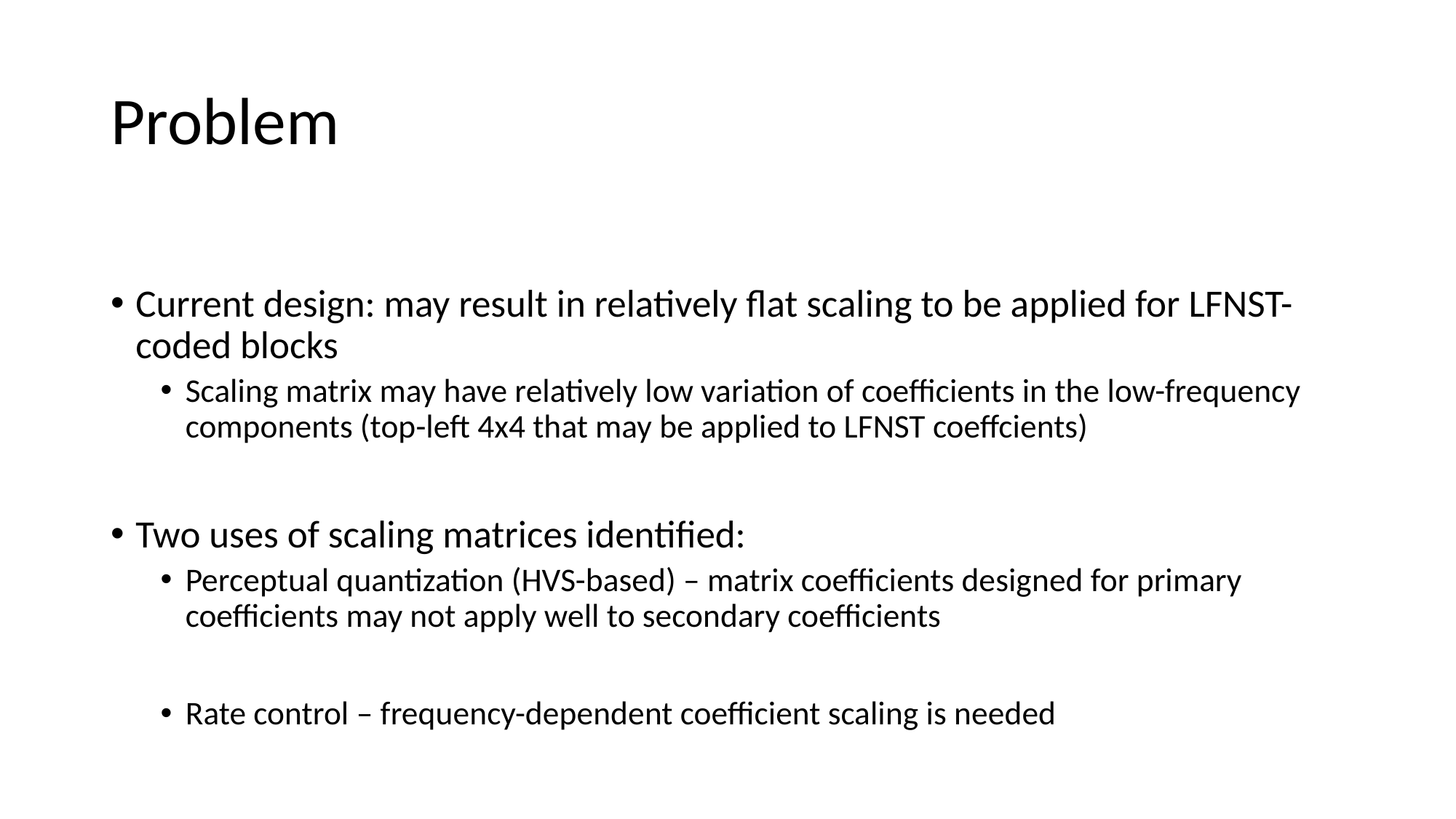

# Problem

Current design: may result in relatively flat scaling to be applied for LFNST-coded blocks
Scaling matrix may have relatively low variation of coefficients in the low-frequency components (top-left 4x4 that may be applied to LFNST coeffcients)

Two uses of scaling matrices identified:
Perceptual quantization (HVS-based) – matrix coefficients designed for primary coefficients may not apply well to secondary coefficients

Rate control – frequency-dependent coefficient scaling is needed